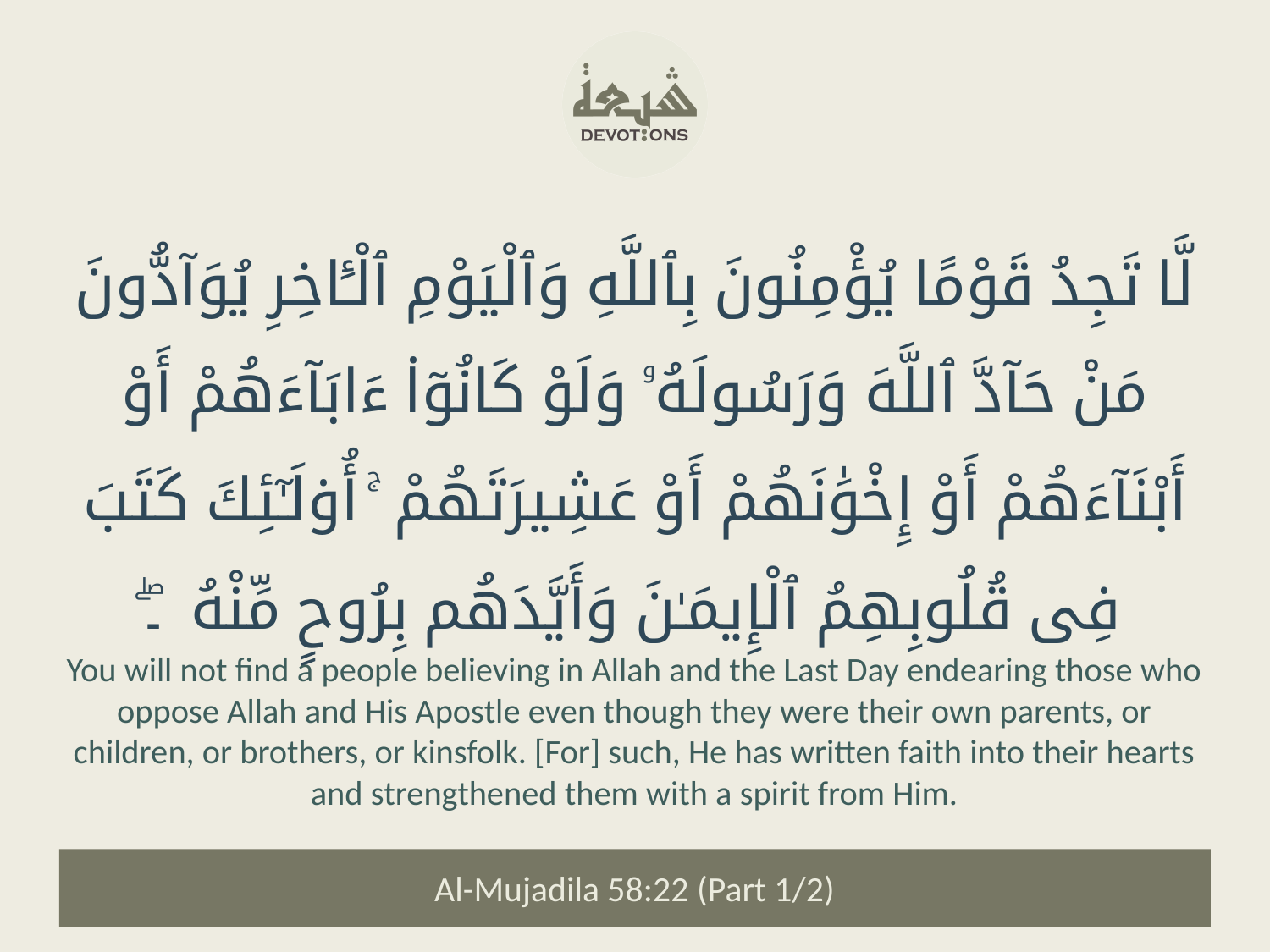

لَّا تَجِدُ قَوْمًا يُؤْمِنُونَ بِٱللَّهِ وَٱلْيَوْمِ ٱلْـَٔاخِرِ يُوَآدُّونَ مَنْ حَآدَّ ٱللَّهَ وَرَسُولَهُۥ وَلَوْ كَانُوٓا۟ ءَابَآءَهُمْ أَوْ أَبْنَآءَهُمْ أَوْ إِخْوَٰنَهُمْ أَوْ عَشِيرَتَهُمْ ۚ أُو۟لَـٰٓئِكَ كَتَبَ فِى قُلُوبِهِمُ ٱلْإِيمَـٰنَ وَأَيَّدَهُم بِرُوحٍ مِّنْهُ  ۔ۖ
You will not find a people believing in Allah and the Last Day endearing those who oppose Allah and His Apostle even though they were their own parents, or children, or brothers, or kinsfolk. [For] such, He has written faith into their hearts and strengthened them with a spirit from Him.
Al-Mujadila 58:22 (Part 1/2)